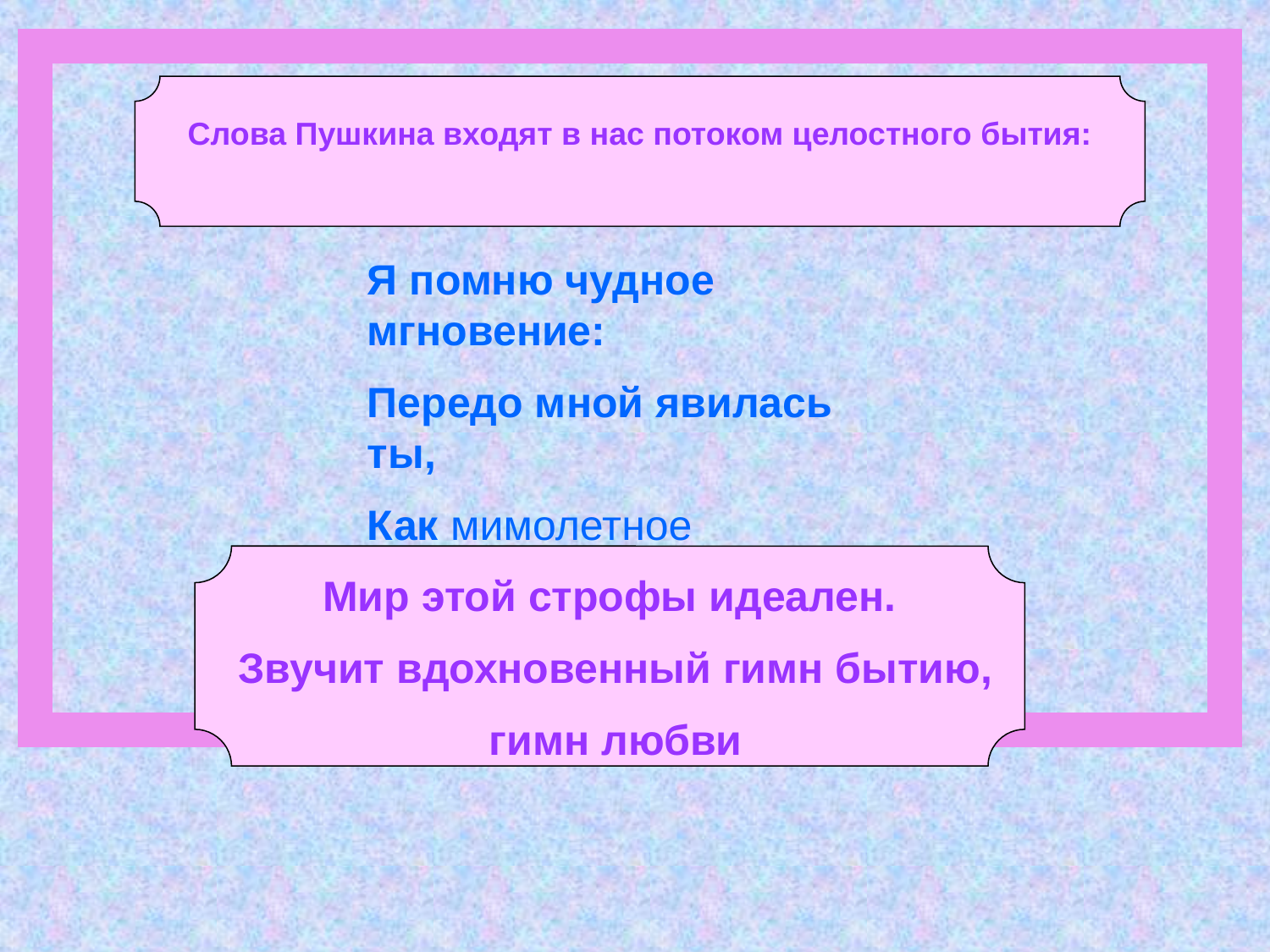

Слова Пушкина входят в нас потоком целостного бытия:

Я помню чудное мгновение:
Передо мной явилась ты,
Как мимолетное видение,
Как гений чистой красоты

Мир этой строфы идеален.
 Звучит вдохновенный гимн бытию,
 гимн любви